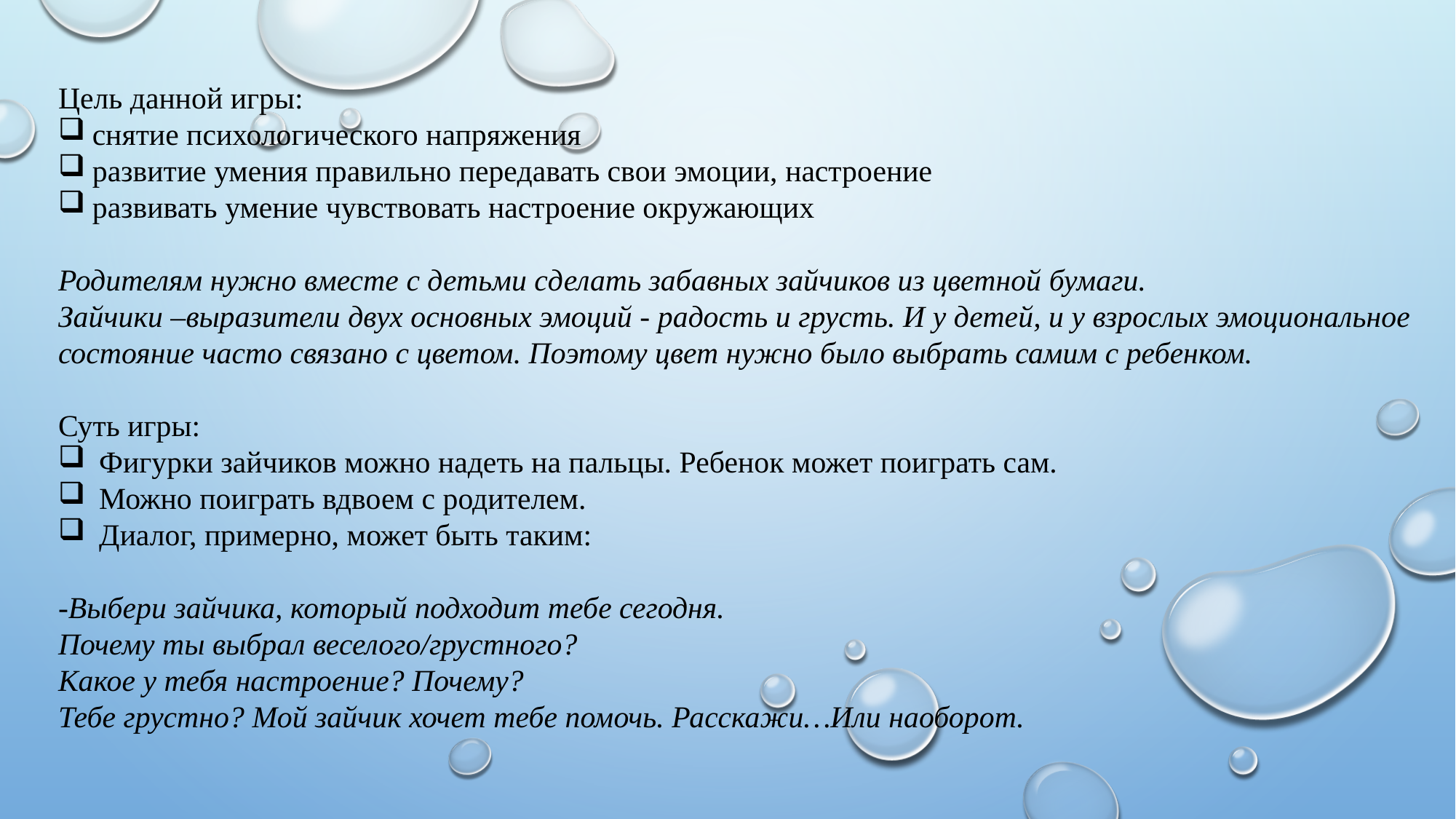

Цель данной игры:
снятие психологического напряжения
развитие умения правильно передавать свои эмоции, настроение
развивать умение чувствовать настроение окружающих

Родителям нужно вместе с детьми сделать забавных зайчиков из цветной бумаги.
Зайчики –выразители двух основных эмоций - радость и грусть. И у детей, и у взрослых эмоциональное
состояние часто связано с цветом. Поэтому цвет нужно было выбрать самим с ребенком.

Суть игры:
Фигурки зайчиков можно надеть на пальцы. Ребенок может поиграть сам.
Можно поиграть вдвоем с родителем.
Диалог, примерно, может быть таким:

-Выбери зайчика, который подходит тебе сегодня.
Почему ты выбрал веселого/грустного?
Какое у тебя настроение? Почему?
Тебе грустно? Мой зайчик хочет тебе помочь. Расскажи…Или наоборот.